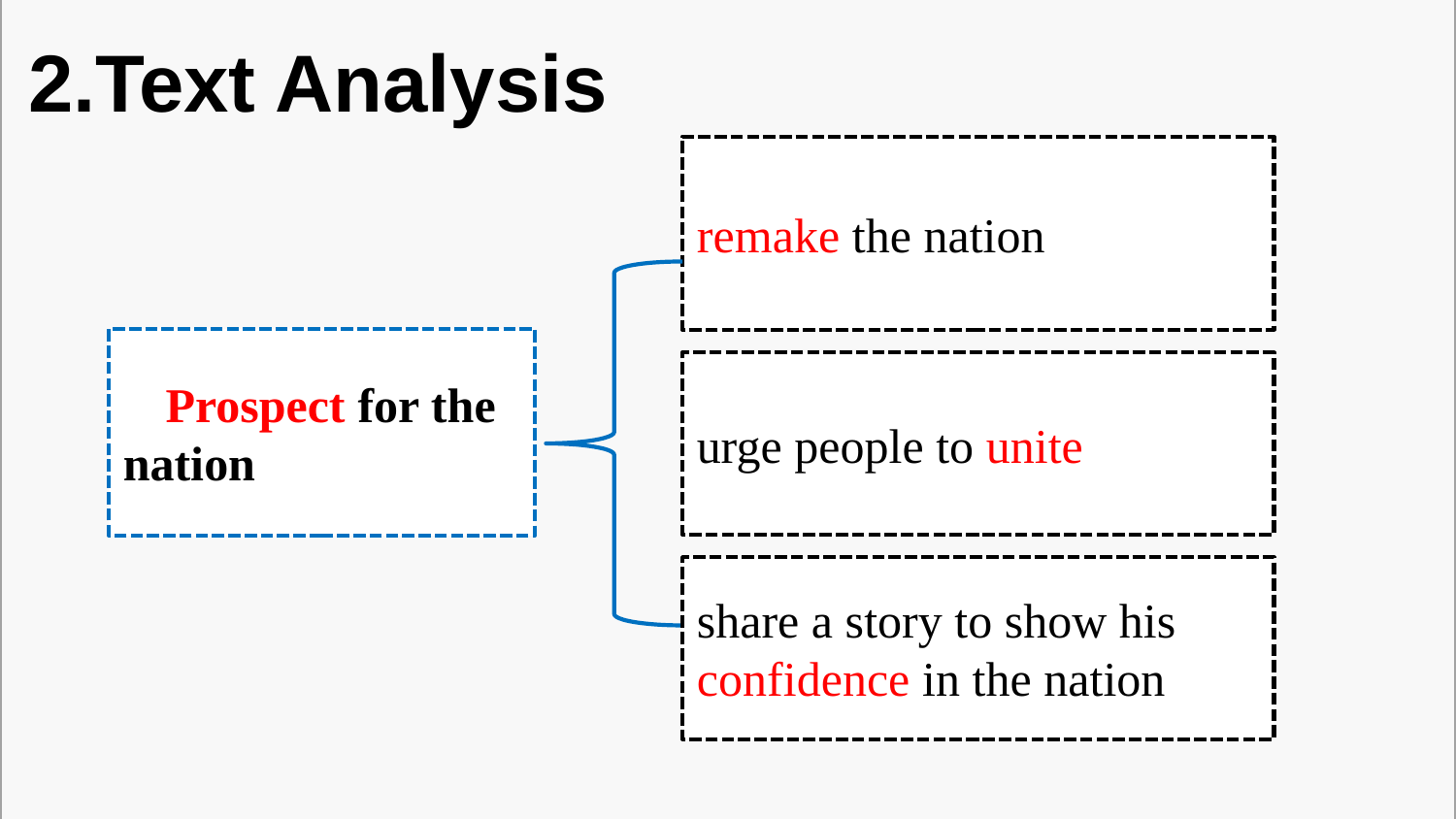

2.Text Analysis
remake the nation

Prospect for the nation
urge people to unite
share a story to show his confidence in the nation